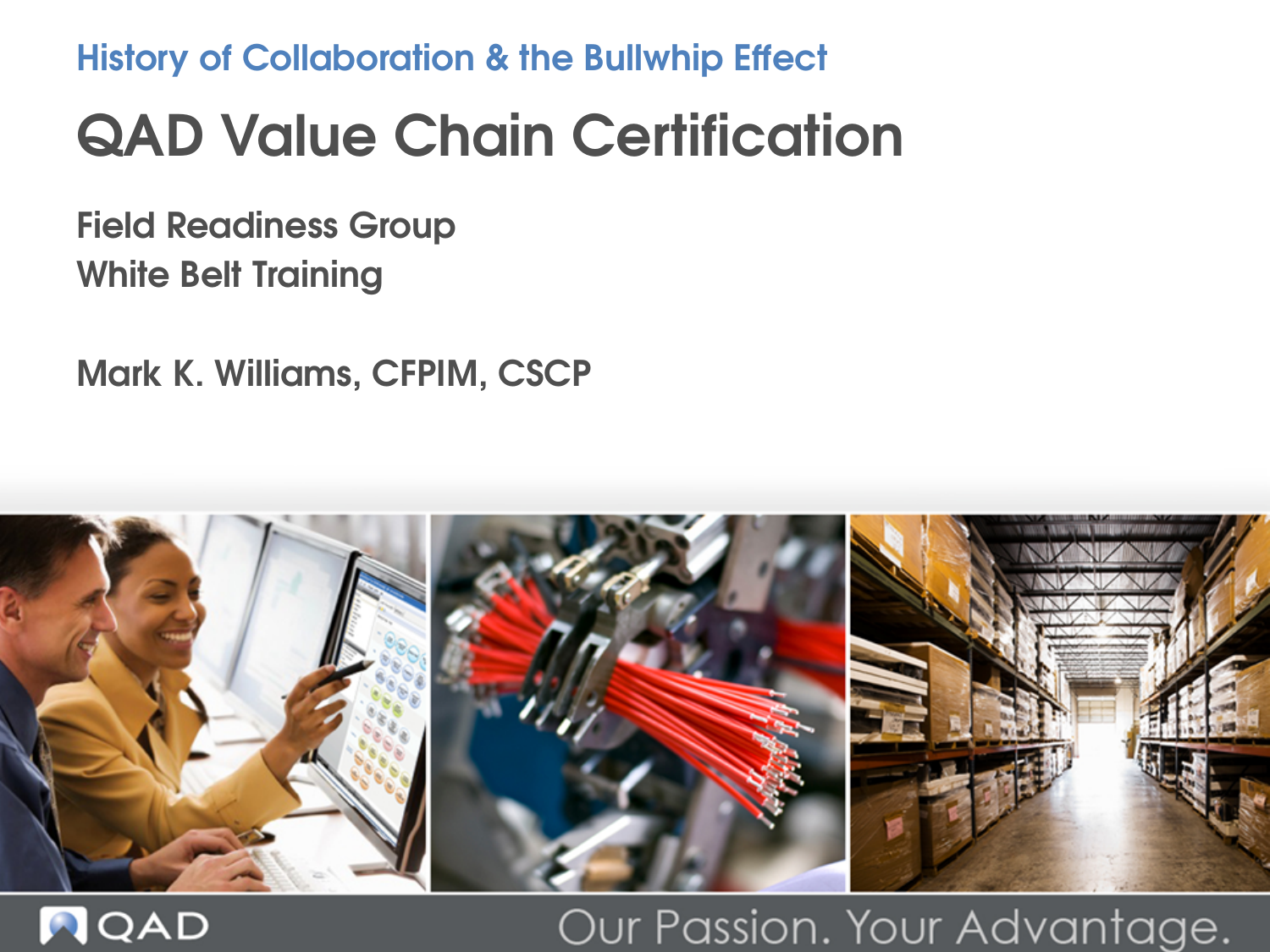

History of Collaboration & the Bullwhip Effect
# QAD Value Chain Certification
Field Readiness Group
White Belt Training

Mark K. Williams, CFPIM, CSCP